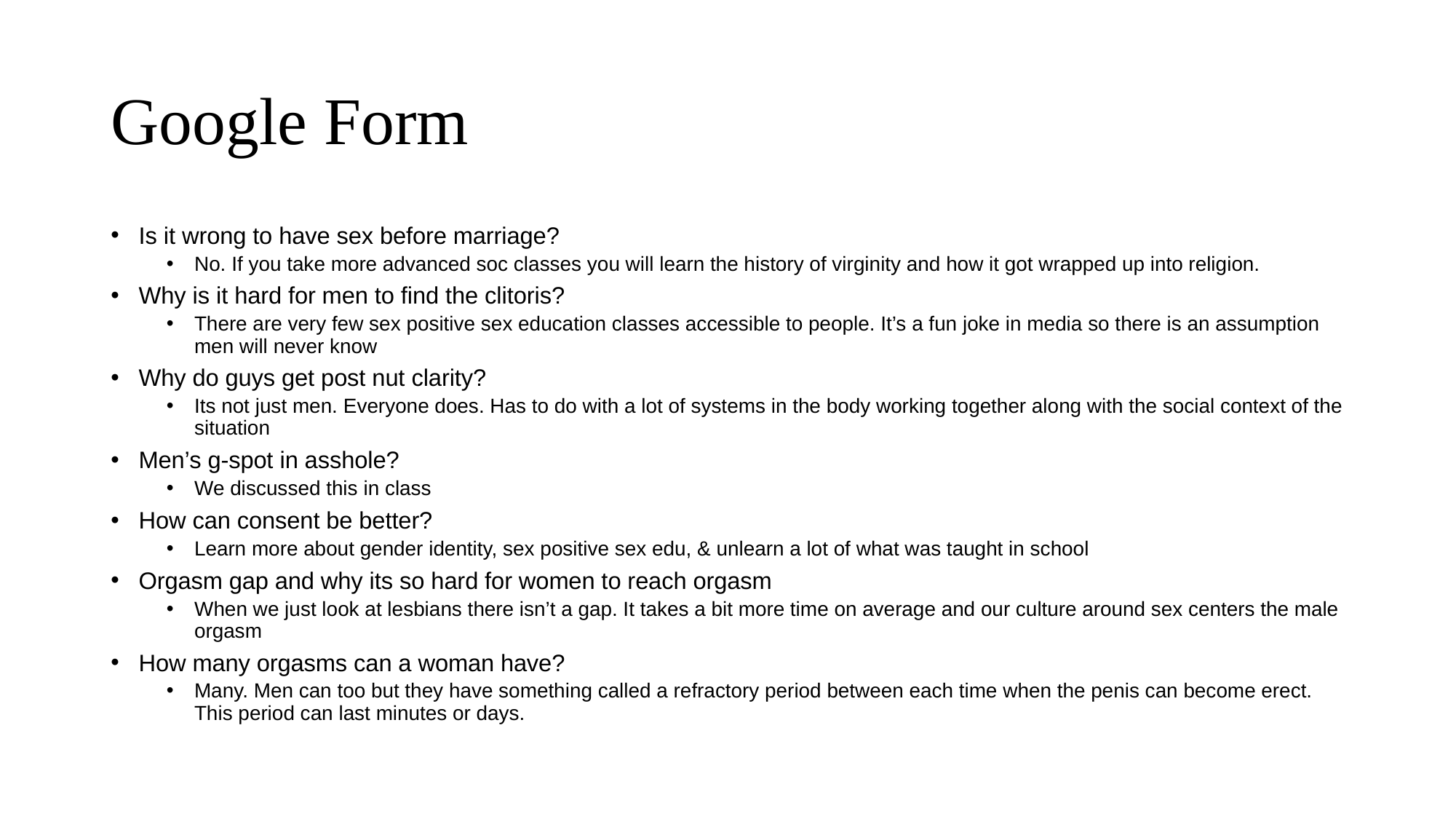

# Google Form
Is it wrong to have sex before marriage?
No. If you take more advanced soc classes you will learn the history of virginity and how it got wrapped up into religion.
Why is it hard for men to find the clitoris?
There are very few sex positive sex education classes accessible to people. It’s a fun joke in media so there is an assumption men will never know
Why do guys get post nut clarity?
Its not just men. Everyone does. Has to do with a lot of systems in the body working together along with the social context of the situation
Men’s g-spot in asshole?
We discussed this in class
How can consent be better?
Learn more about gender identity, sex positive sex edu, & unlearn a lot of what was taught in school
Orgasm gap and why its so hard for women to reach orgasm
When we just look at lesbians there isn’t a gap. It takes a bit more time on average and our culture around sex centers the male orgasm
How many orgasms can a woman have?
Many. Men can too but they have something called a refractory period between each time when the penis can become erect. This period can last minutes or days.